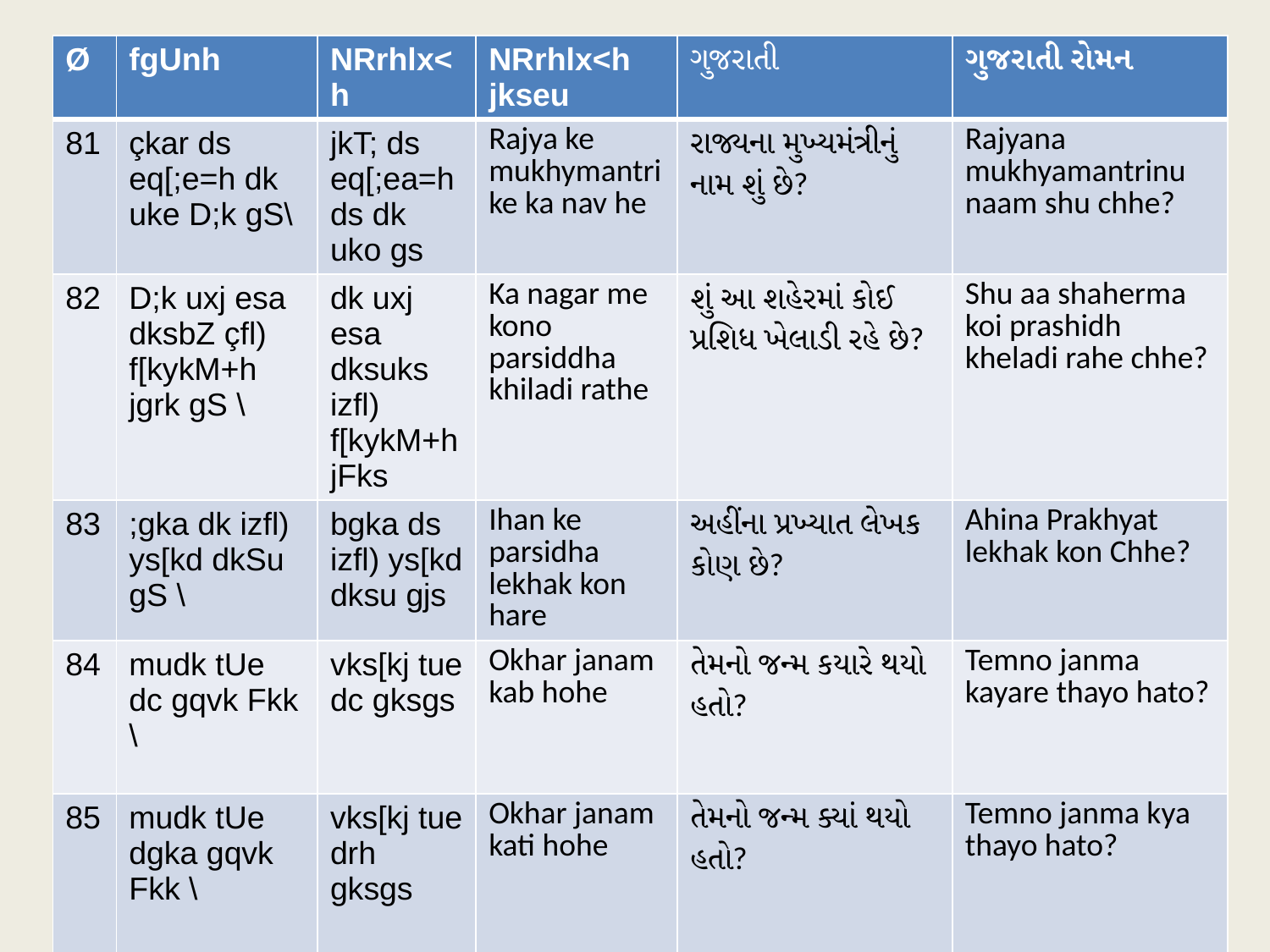

| Ø | fgUnh | NRrhlx<h | NRrhlx<h jkseu | ગુજરાતી | ગુજરાતી રોમન |
| --- | --- | --- | --- | --- | --- |
| 81 | çkar ds eq[;e=h dk uke D;k gS\ | jkT; ds eq[;ea=h ds dk uko gs | Rajya ke mukhymantri ke ka nav he | રાજ્યના મુખ્યમંત્રીનું નામ શું છે? | Rajyana mukhyamantrinu naam shu chhe? |
| 82 | D;k uxj esa dksbZ çfl) f[kykM+h jgrk gS \ | dk uxj esa dksuks izfl) f[kykM+h jFks | Ka nagar me kono parsiddha khiladi rathe | શું આ શહેરમાં કોઈ પ્રશિધ ખેલાડી રહે છે? | Shu aa shaherma koi prashidh kheladi rahe chhe? |
| 83 | ;gka dk izfl) ys[kd dkSu gS \ | bgka ds izfl) ys[kd dksu gjs | Ihan ke parsidha lekhak kon hare | અહીંના પ્રખ્યાત લેખક કોણ છે? | Ahina Prakhyat lekhak kon Chhe? |
| 84 | mudk tUe dc gqvk Fkk \ | vks[kj tue dc gksgs | Okhar janam kab hohe | તેમનો જન્મ કયારે થયો હતો? | Temno janma kayare thayo hato? |
| 85 | mudk tUe dgka gqvk Fkk \ | vks[kj tue drh gksgs | Okhar janam kati hohe | તેમનો જન્મ ક્યાં થયો હતો? | Temno janma kya thayo hato? |
#